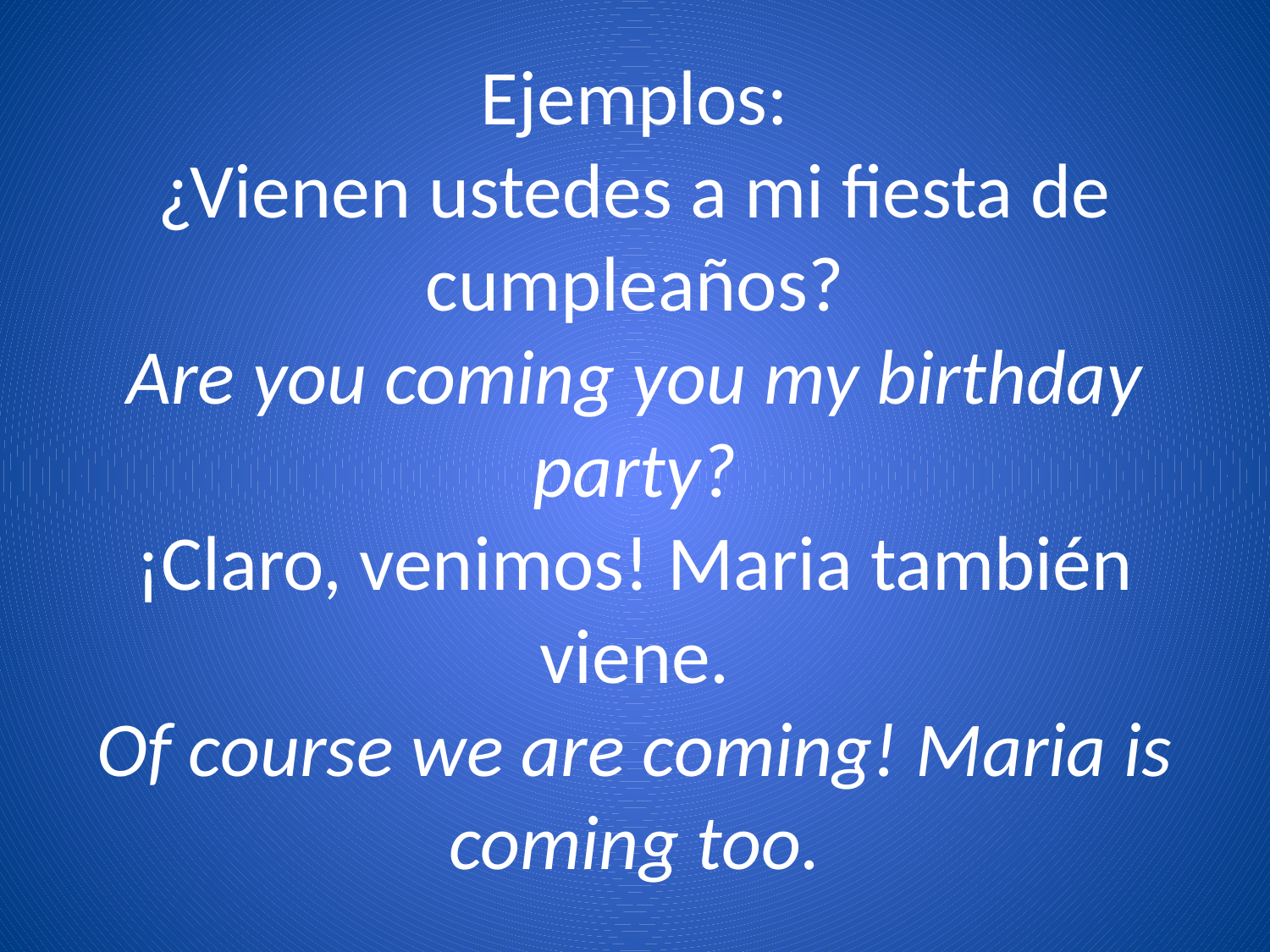

# Ejemplos: ¿Vienen ustedes a mi fiesta de cumpleaños? Are you coming you my birthday party? ¡Claro, venimos! Maria también viene. Of course we are coming! Maria is coming too.